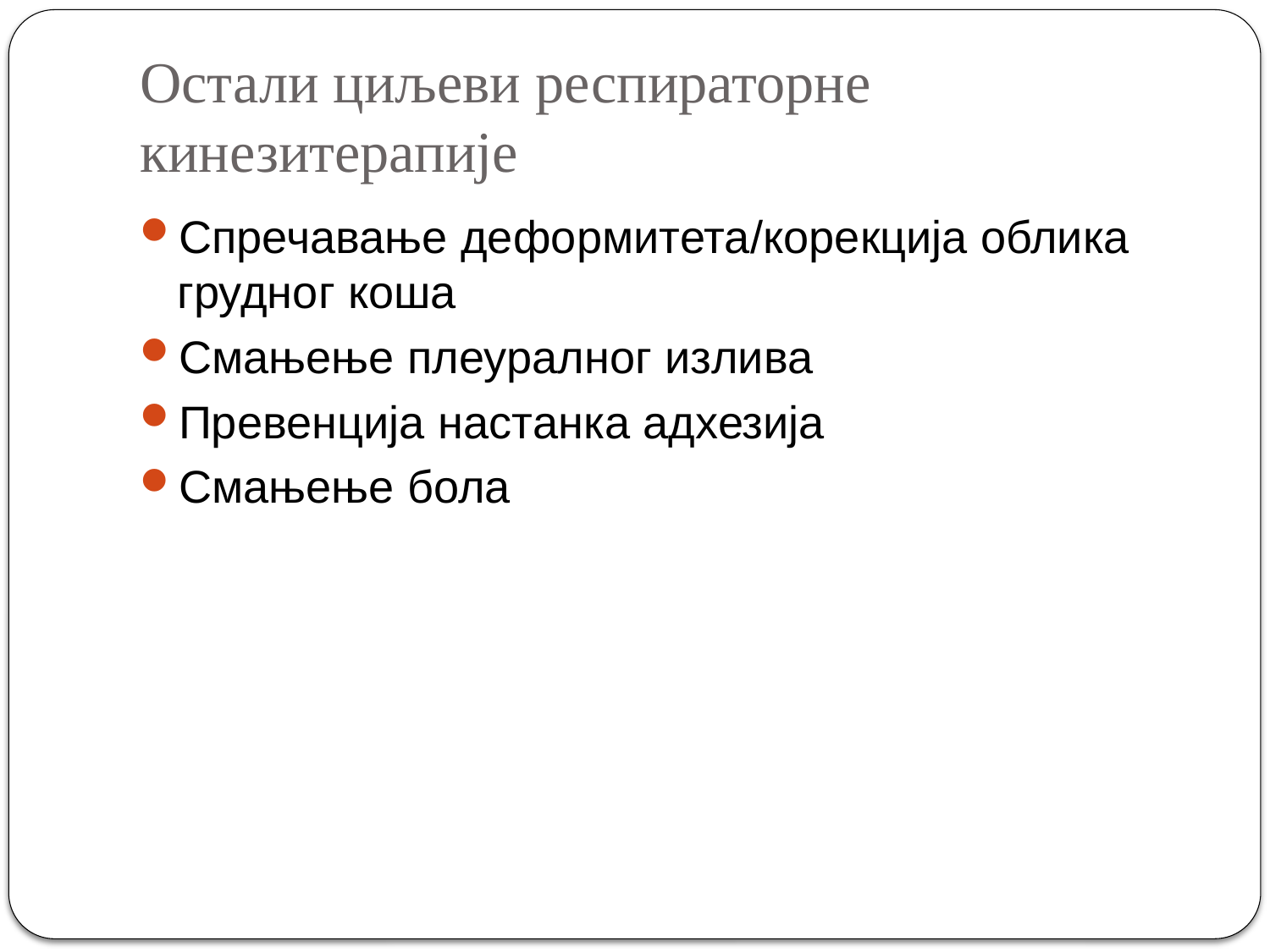

# Остали циљеви респираторне кинезитерапије
Спречавање деформитета/корекција облика грудног коша
Смањење плеуралног излива
Превенција настанка адхезија
Смањење бола